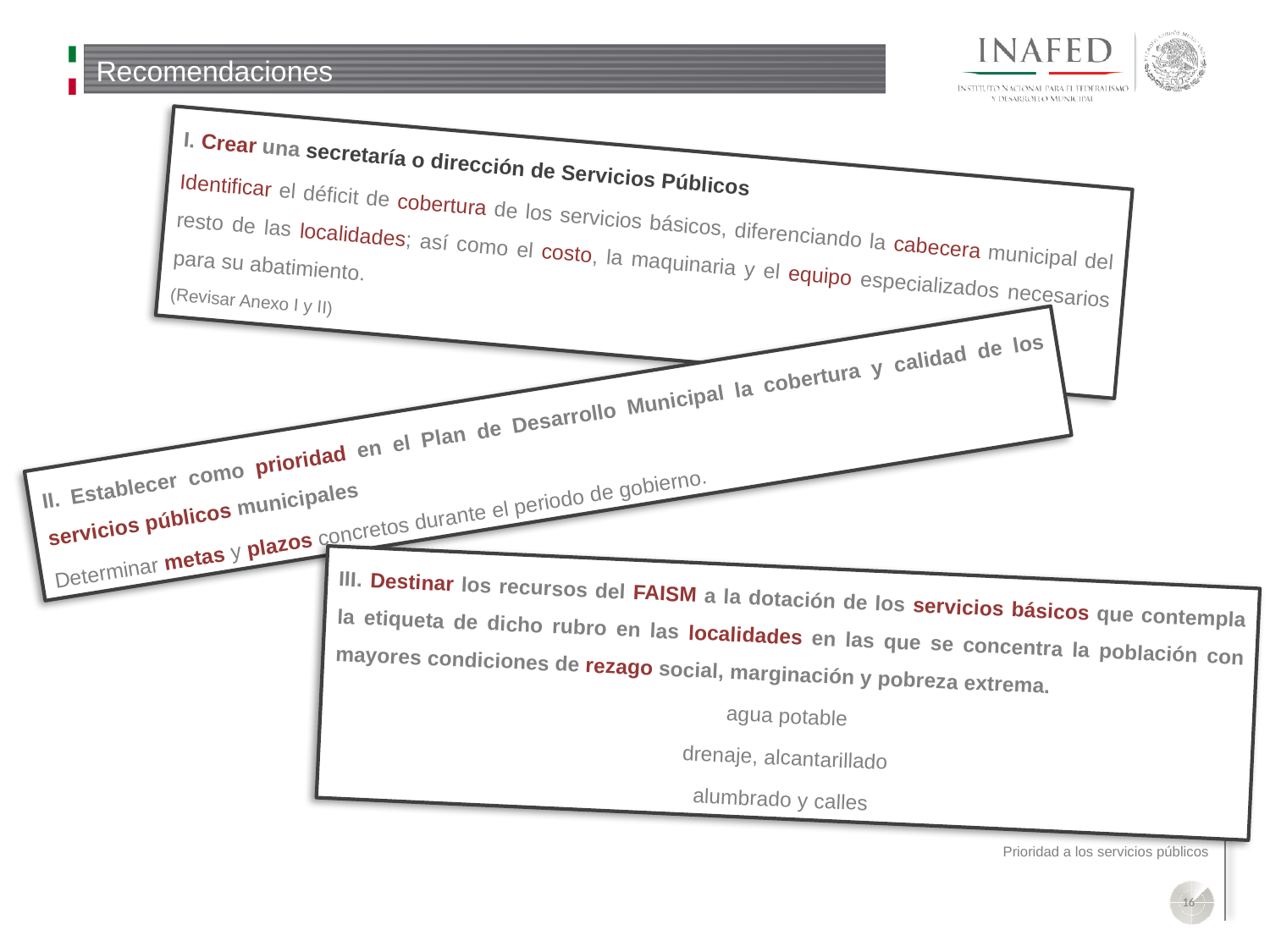

# Recomendaciones
I. Crear una secretaría o dirección de Servicios Públicos
Identificar el déficit de cobertura de los servicios básicos, diferenciando la cabecera municipal del resto de las localidades; así como el costo, la maquinaria y el equipo especializados necesarios para su abatimiento.
(Revisar Anexo I y II)
II. Establecer como prioridad en el Plan de Desarrollo Municipal la cobertura y calidad de los servicios públicos municipales
Determinar metas y plazos concretos durante el periodo de gobierno.
III. Destinar los recursos del FAISM a la dotación de los servicios básicos que contempla la etiqueta de dicho rubro en las localidades en las que se concentra la población con mayores condiciones de rezago social, marginación y pobreza extrema.
agua potable
drenaje, alcantarillado
alumbrado y calles
16